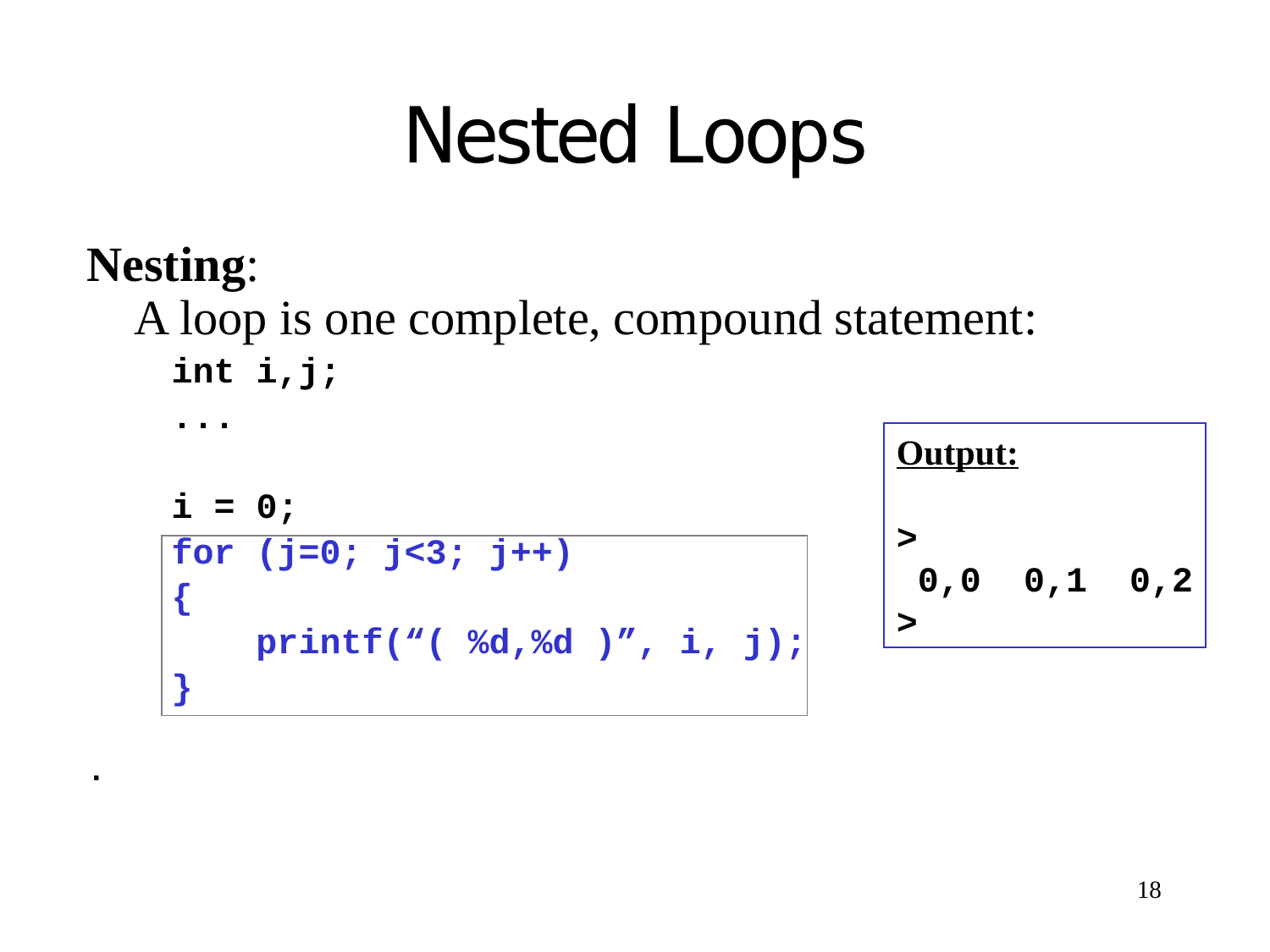

# Nested Loops
Nesting:
A loop is one complete, compound statement:
    int i,j;
    ...

    i = 0;
    for (j=0; j<3; j++)
    {
        printf(“( %d,%d )”, i, j);
    }

.
Output:

>
 0,0  0,1  0,2
>

18